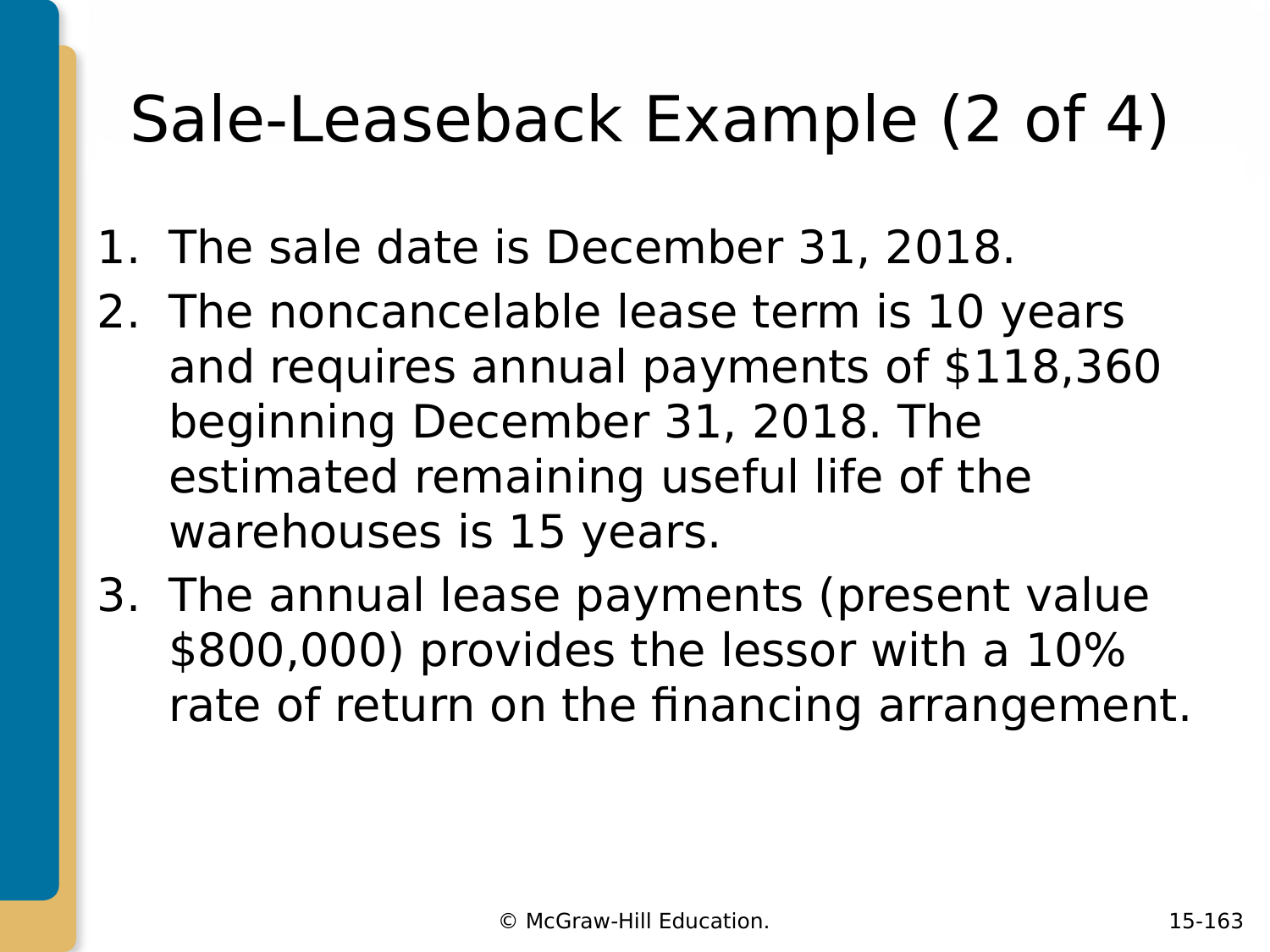

# Sale-Leaseback Example (2 of 4)
The sale date is December 31, 2018.
The noncancelable lease term is 10 years and requires annual payments of $118,360 beginning December 31, 2018. The estimated remaining useful life of the warehouses is 15 years.
The annual lease payments (present value $800,000) provides the lessor with a 10% rate of return on the financing arrangement.